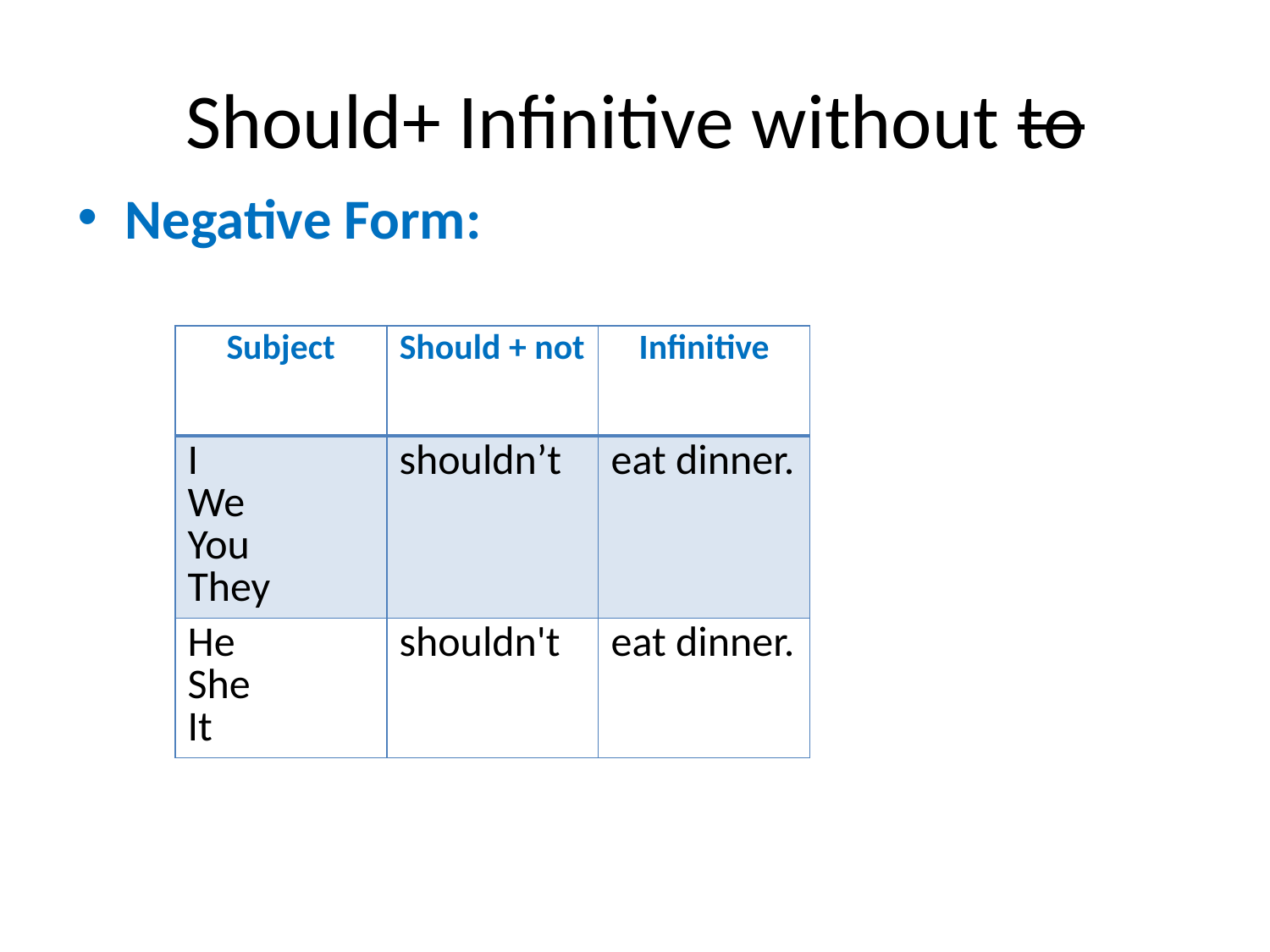

# Should+ Infinitive without to
Negative Form:

| Subject | Should + not | Infinitive |
| --- | --- | --- |
| I We You They | shouldn’t | eat dinner. |
| He She It | shouldn't | eat dinner. |